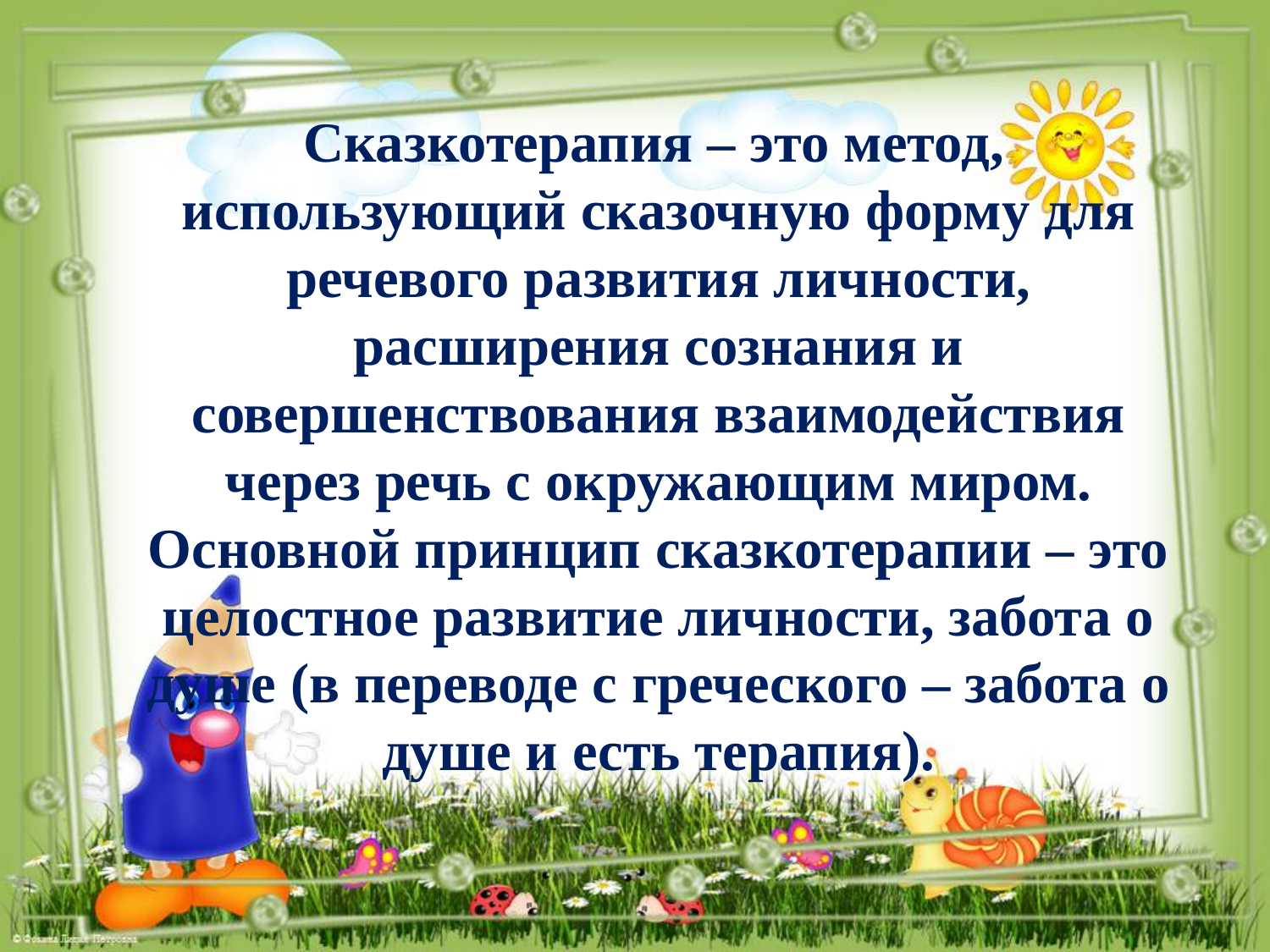

#
   Сказкотерапия – это метод, использующий сказочную форму для речевого развития личности, расширения сознания и совершенствования взаимодействия через речь с окружающим миром. Основной принцип сказкотерапии – это целостное развитие личности, забота о душе (в переводе с греческого – забота о душе и есть терапия).